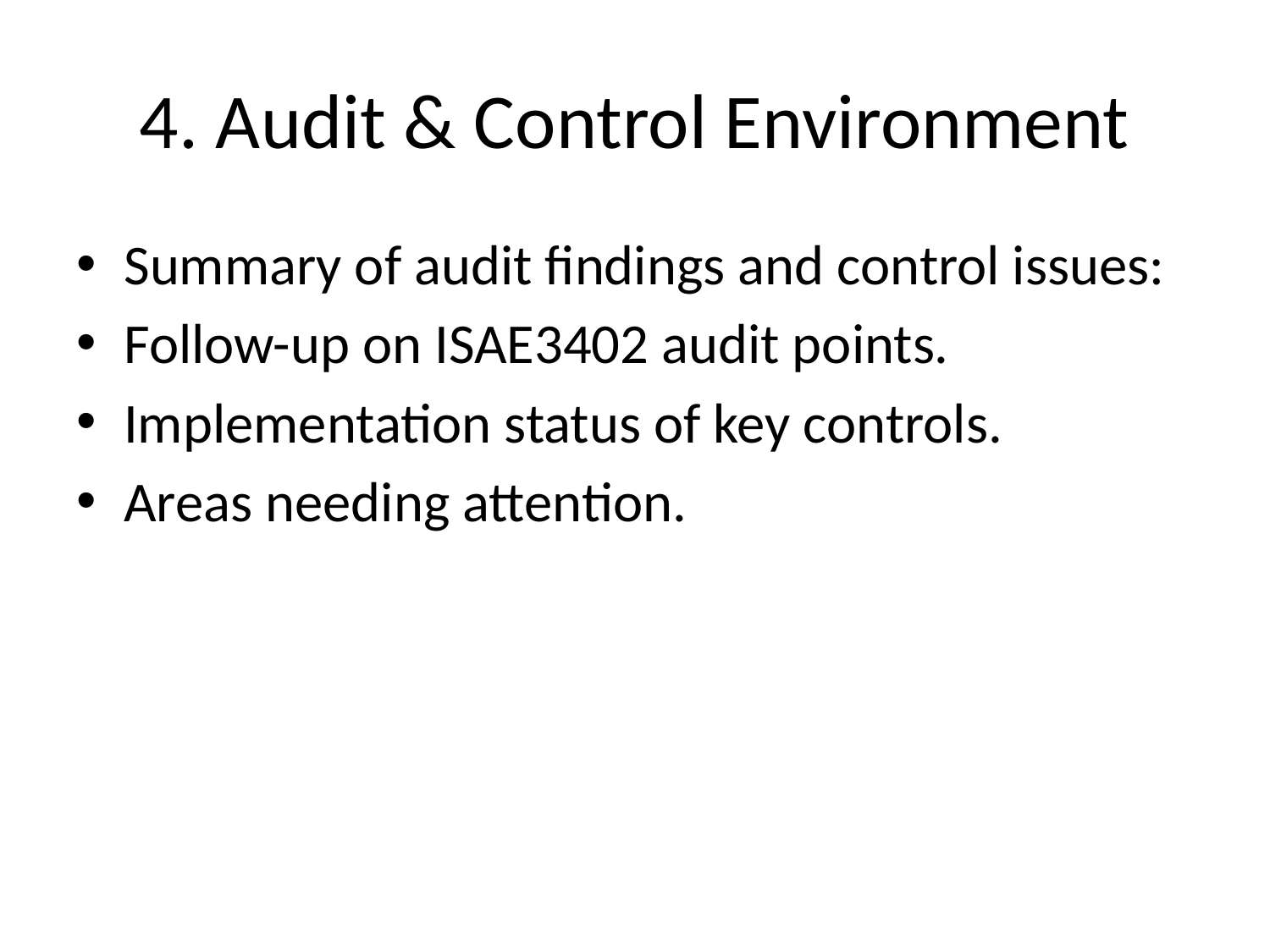

# 4. Audit & Control Environment
Summary of audit findings and control issues:
Follow-up on ISAE3402 audit points.
Implementation status of key controls.
Areas needing attention.